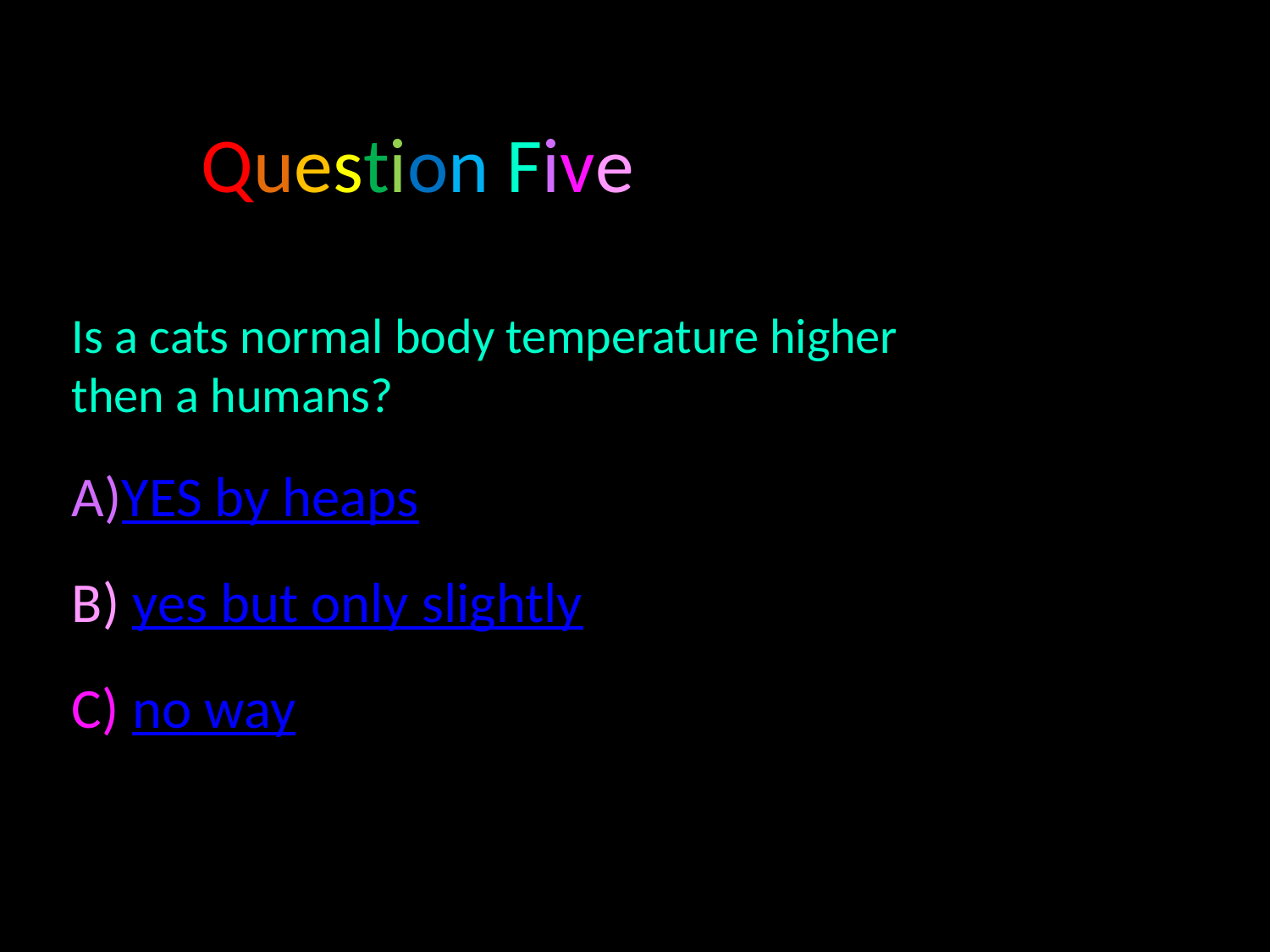

Question Five
Is a cats normal body temperature higher then a humans?

YES by heaps

 yes but only slightly

 no way